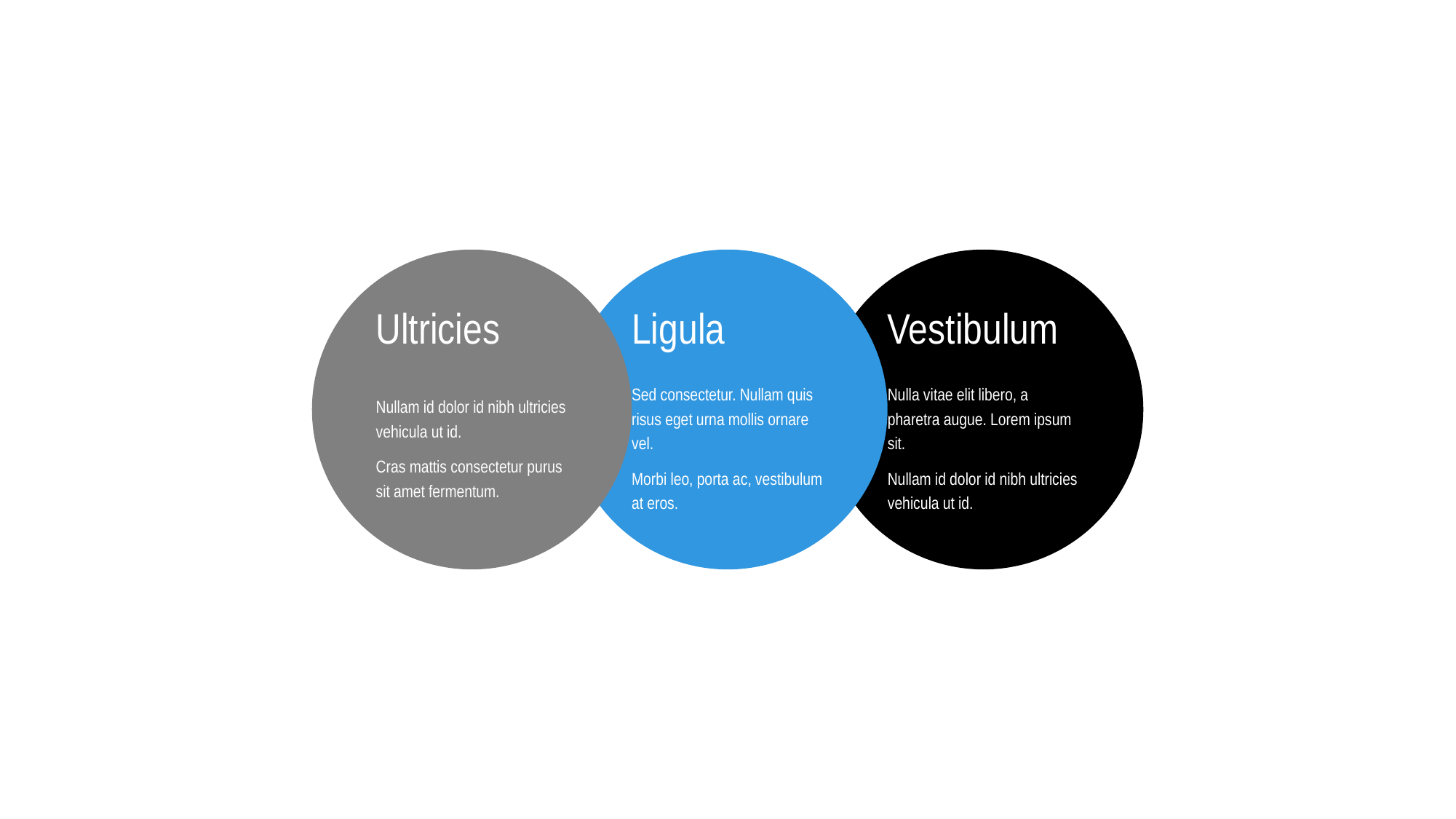

Ultricies
Nullam id dolor id nibh ultricies vehicula ut id.
Cras mattis consectetur purus sit amet fermentum.

Ligula
Sed consectetur. Nullam quis risus eget urna mollis ornare vel.
Morbi leo, porta ac, vestibulum at eros.

Vestibulum
Nulla vitae elit libero, a pharetra augue. Lorem ipsum sit.
Nullam id dolor id nibh ultricies vehicula ut id.